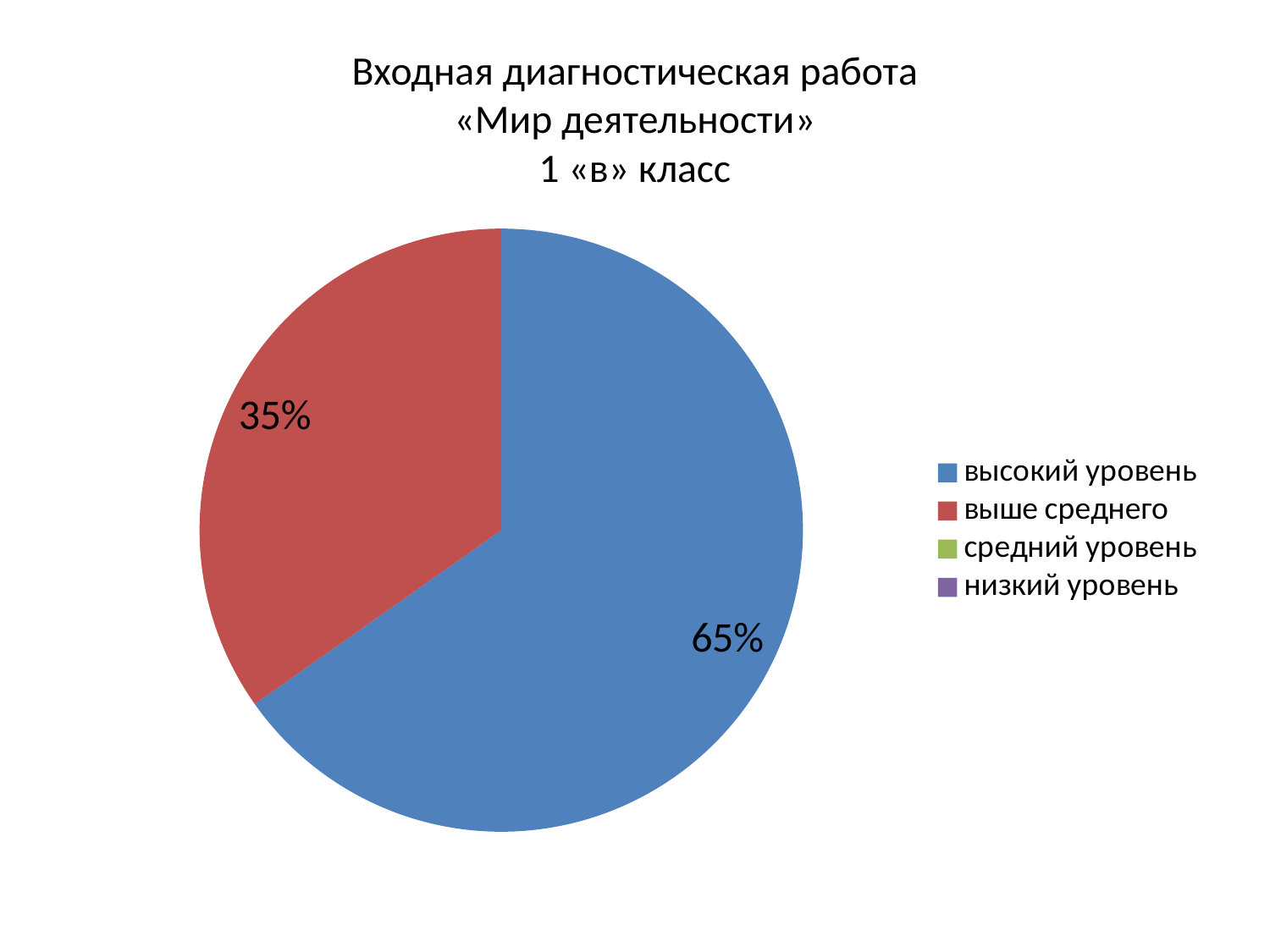

# Входная диагностическая работа «Мир деятельности» 1 «в» класс

### Chart

| Category | 1 "в" класс | % |
|---|---|---|
| высокий уровень | 15.0 | 65.21739130434783 |
| выше среднего | 8.0 | 34.78260869565217 |
| средний уровень | 0.0 | 0.0 |
| низкий уровень | 0.0 | 0.0 |